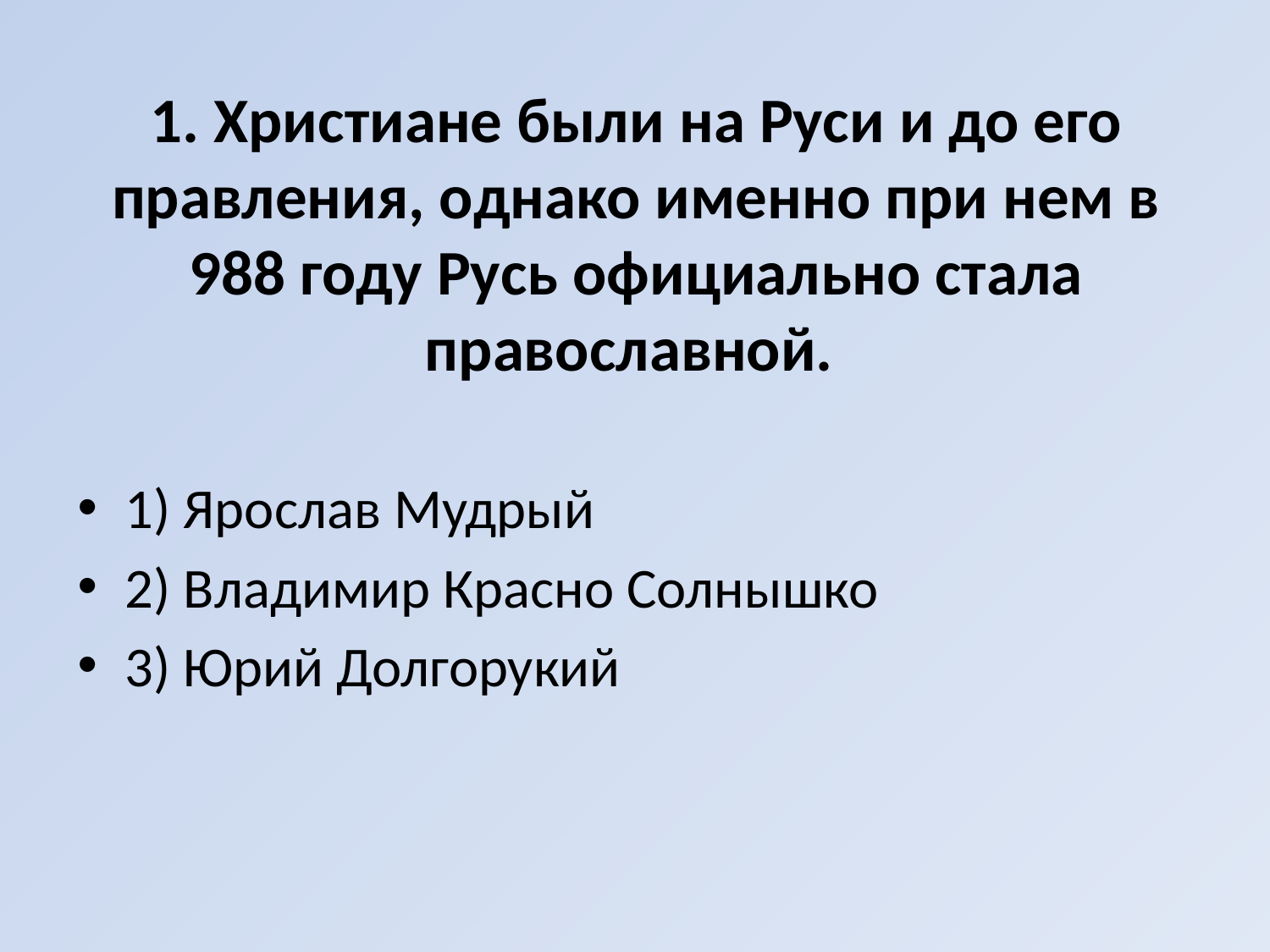

# 1. Христиане были на Руси и до его правления, однако именно при нем в 988 году Русь официально стала православной.
1) Ярослав Мудрый
2) Владимир Красно Солнышко
3) Юрий Долгорукий